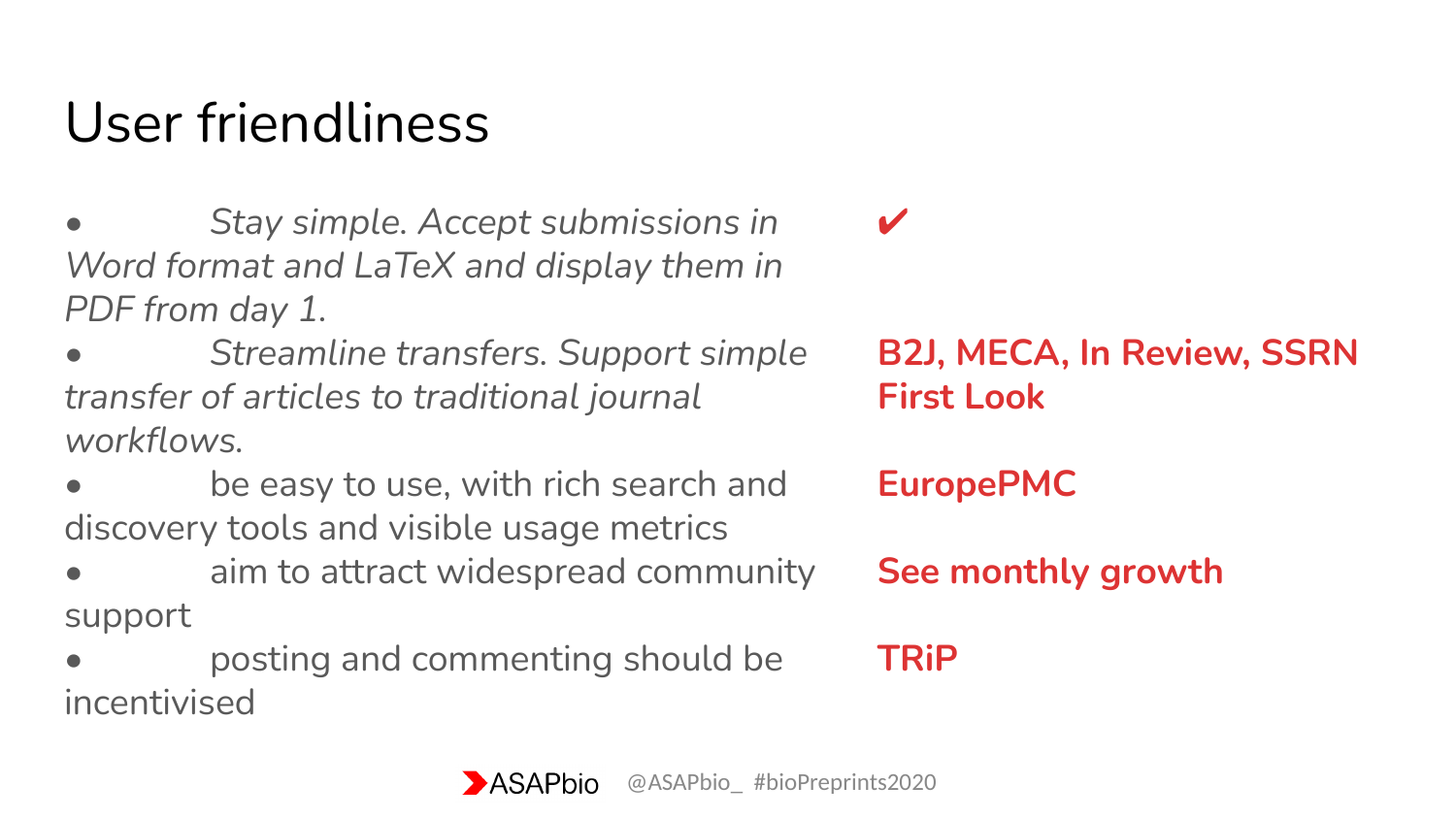

# User friendliness
•	Stay simple. Accept submissions in Word format and LaTeX and display them in PDF from day 1.
•	Streamline transfers. Support simple transfer of articles to traditional journal workflows.
•	be easy to use, with rich search and discovery tools and visible usage metrics
•	aim to attract widespread community support
•	posting and commenting should be incentivised

✔

B2J, MECA, In Review, SSRN First Look

EuropePMC

See monthly growth

TRiP